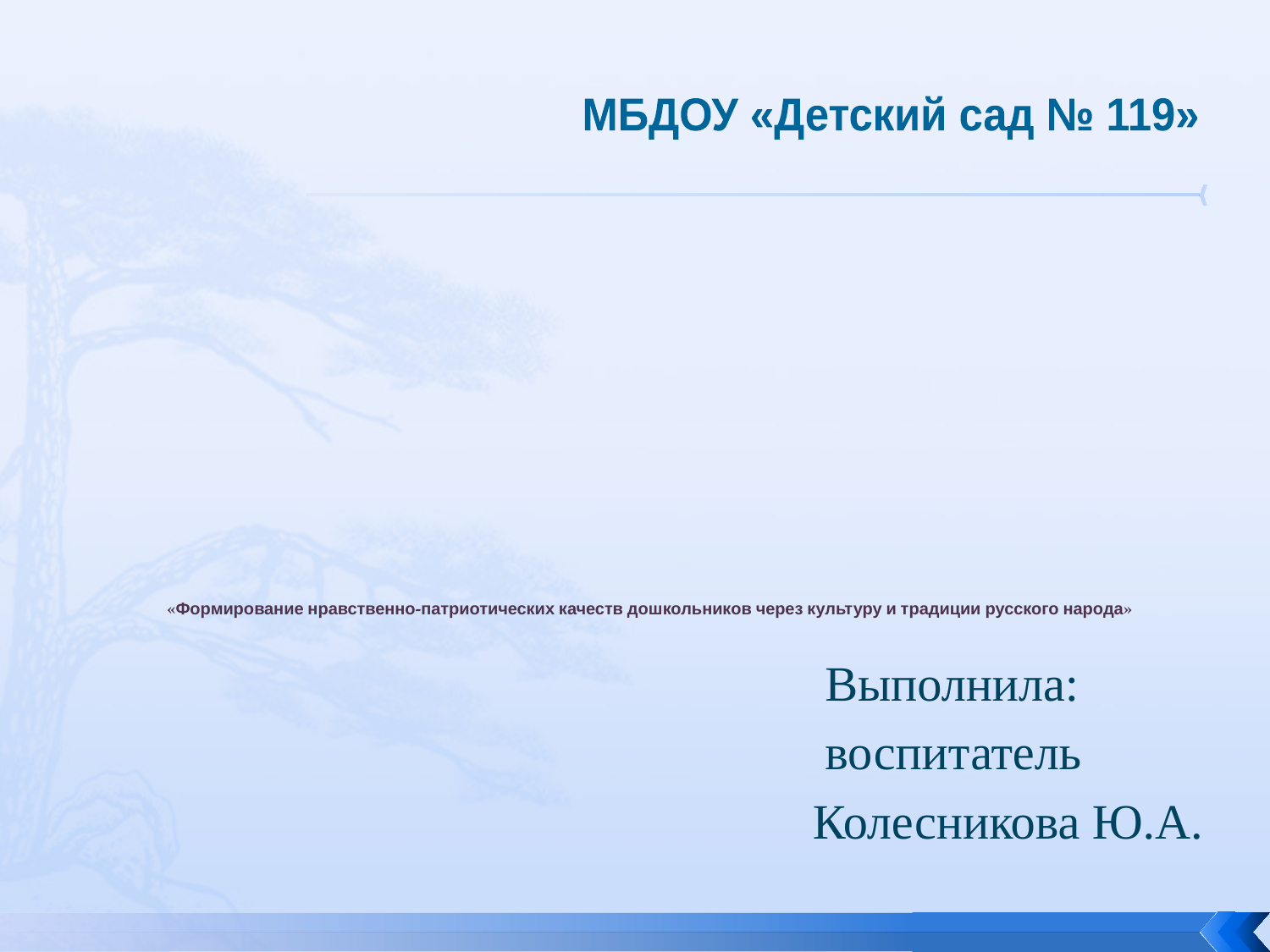

МБДОУ «Детский сад № 119»

                                                             Выполнила:
                                                             воспитатель
                                                            Колесникова Ю.А.

# «Формирование нравственно-патриотических качеств дошкольников через культуру и традиции русского народа»